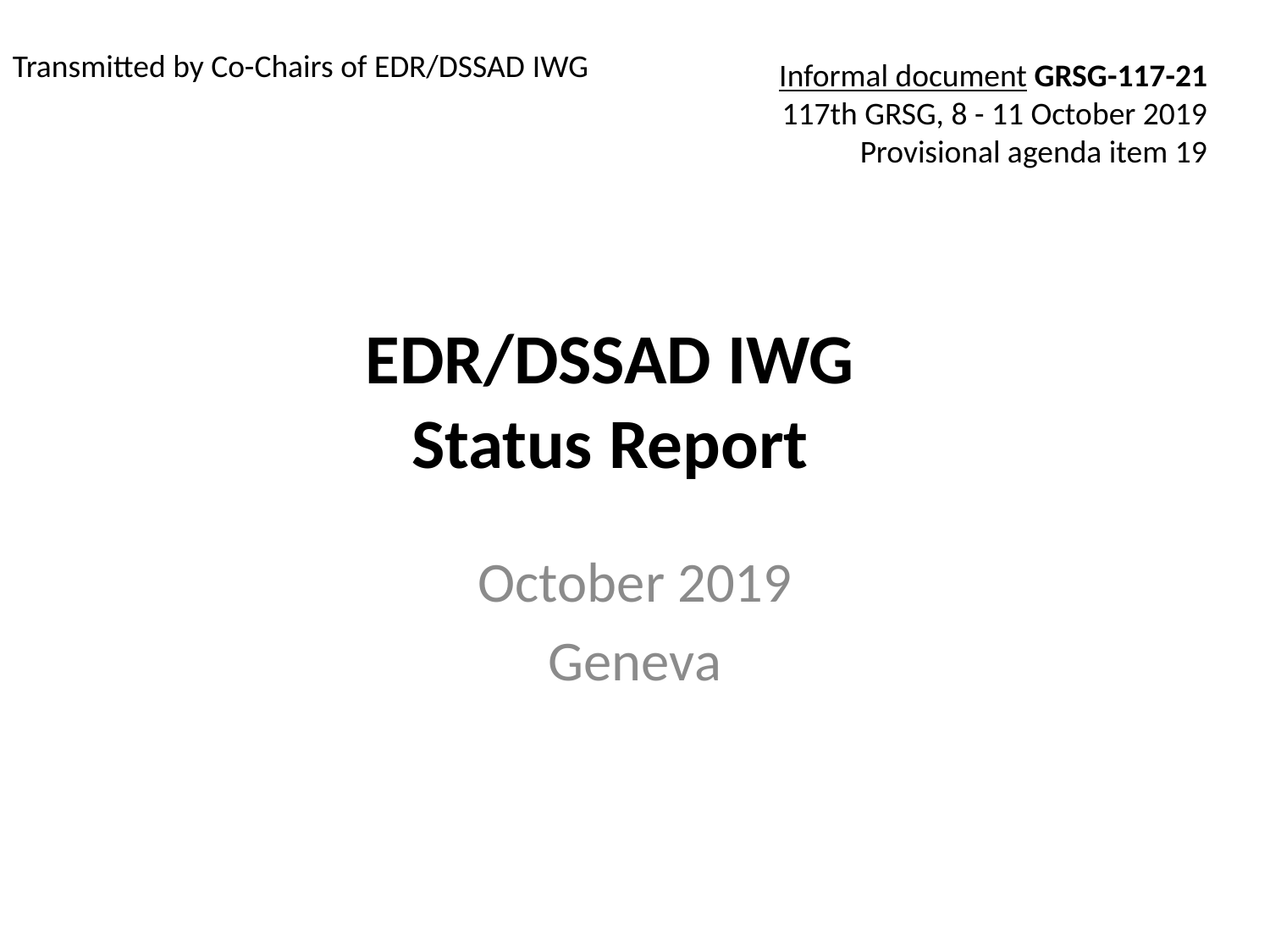

Transmitted by Co-Chairs of EDR/DSSAD IWG
Informal document GRSG-117-21
117th GRSG, 8 - 11 October 2019
Provisional agenda item 19
EDR/DSSAD IWG
Status Report
October 2019
Geneva